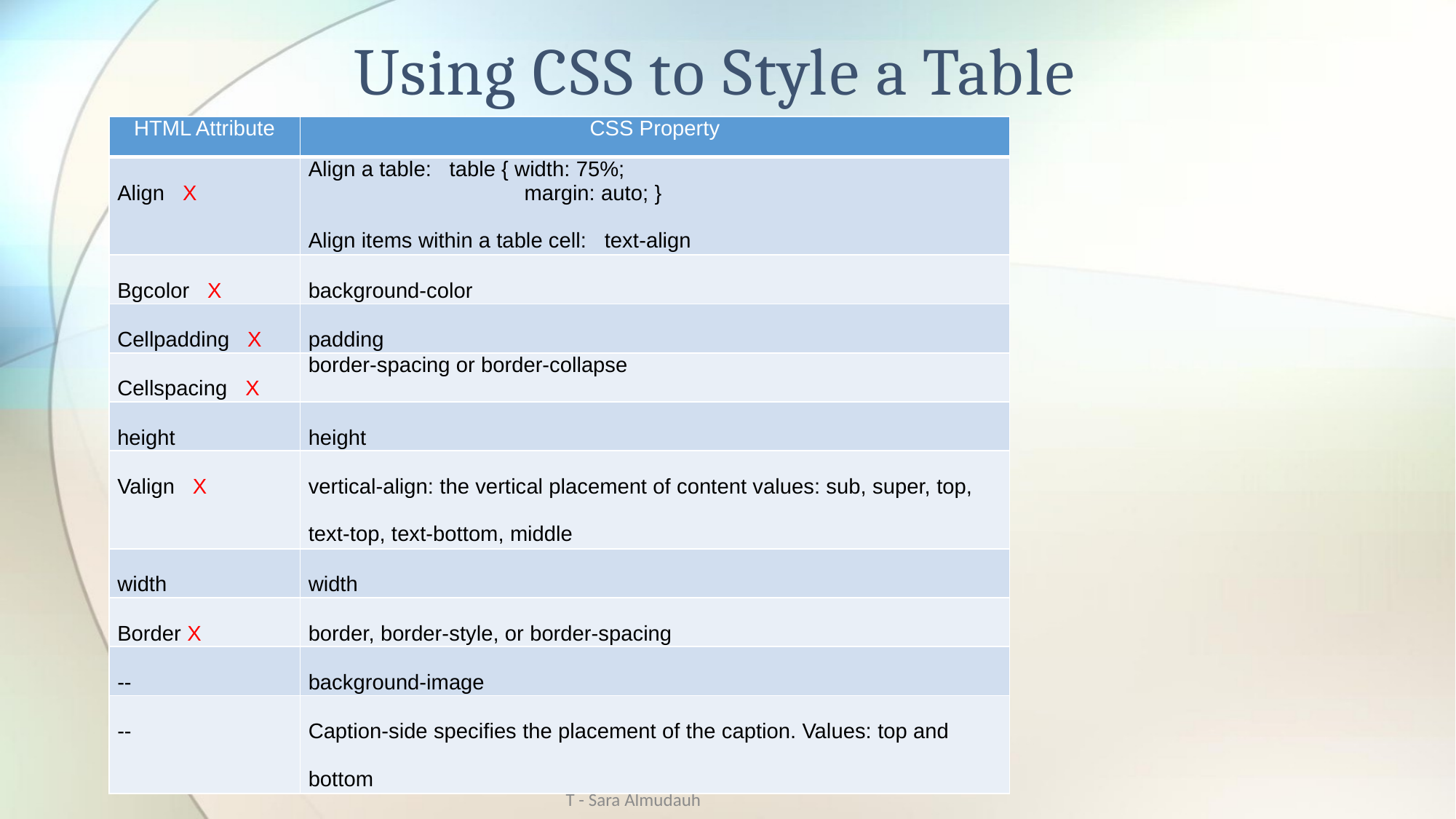

# Using CSS to Style a Table
| HTML Attribute | CSS Property |
| --- | --- |
| Align X | Align a table: table { width: 75%; margin: auto; } Align items within a table cell: text-align |
| Bgcolor X | background-color |
| Cellpadding X | padding |
| Cellspacing X | border-spacing or border-collapse |
| height | height |
| Valign X | vertical-align: the vertical placement of content values: sub, super, top, text-top, text-bottom, middle |
| width | width |
| Border X | border, border-style, or border-spacing |
| -- | background-image |
| -- | Caption-side specifies the placement of the caption. Values: top and bottom |
Development of Internet Application 1501CT - Sara Almudauh